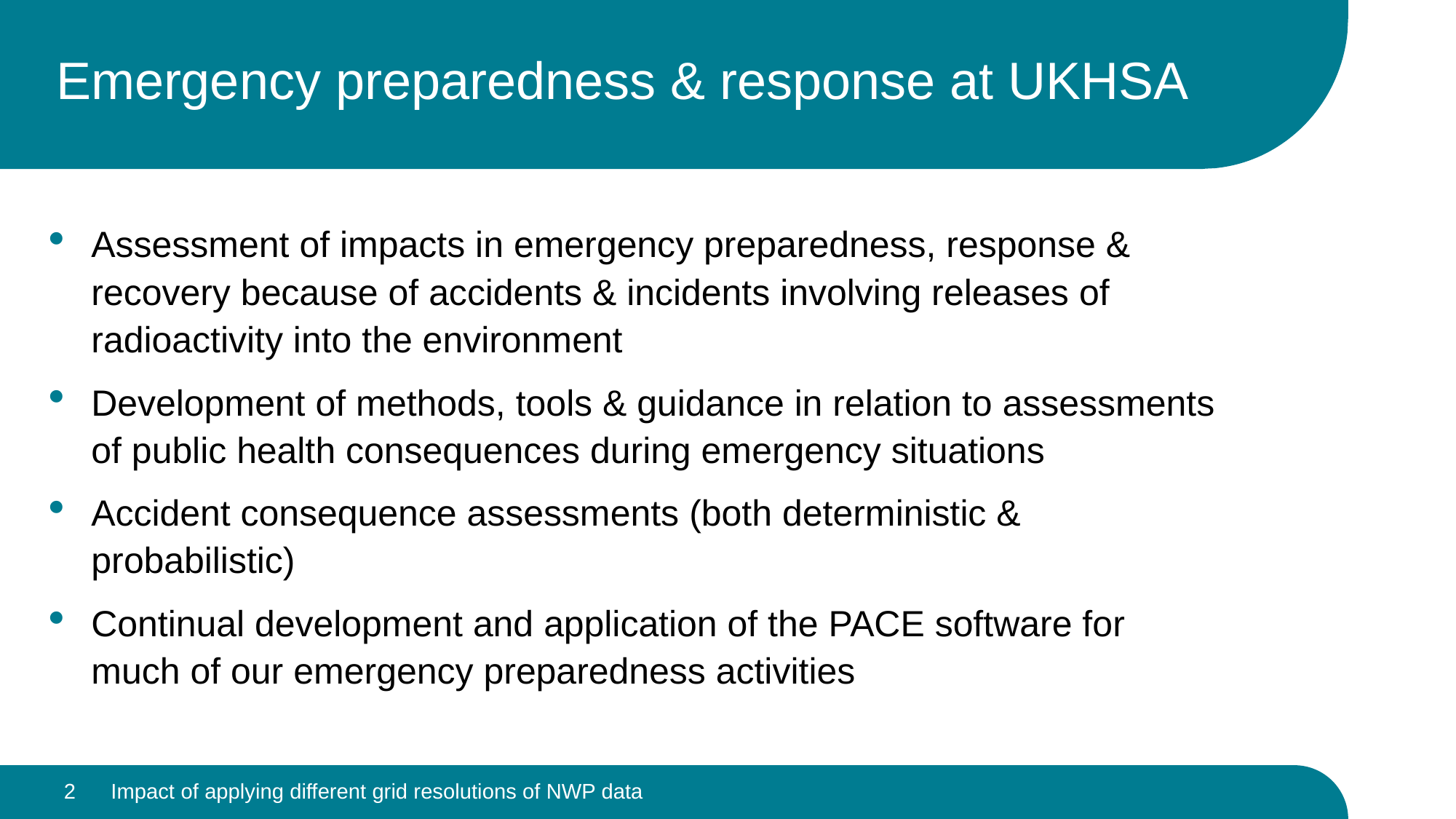

# Emergency preparedness & response at UKHSA
Assessment of impacts in emergency preparedness, response & recovery because of accidents & incidents involving releases of radioactivity into the environment
Development of methods, tools & guidance in relation to assessments of public health consequences during emergency situations
Accident consequence assessments (both deterministic & probabilistic)
Continual development and application of the PACE software for much of our emergency preparedness activities
2
Impact of applying different grid resolutions of NWP data